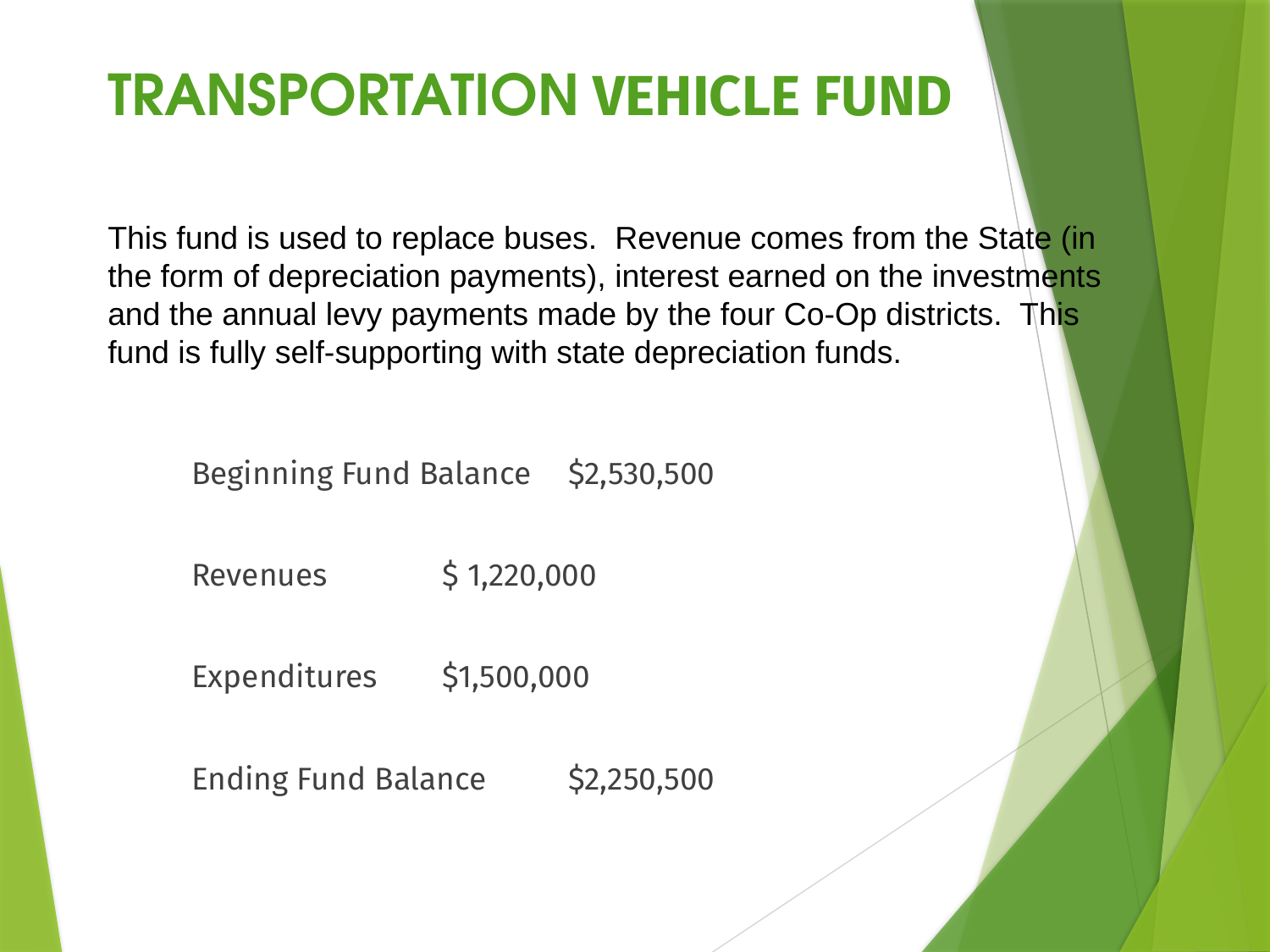

# TRANSPORTATION VEHICLE FUND
This fund is used to replace buses.  Revenue comes from the State (in the form of depreciation payments), interest earned on the investments and the annual levy payments made by the four Co-Op districts.  This fund is fully self-supporting with state depreciation funds.

	Beginning Fund Balance		$2,530,500

	Revenues					$ 1,220,000

	Expenditures					$1,500,000

	Ending Fund Balance			$2,250,500